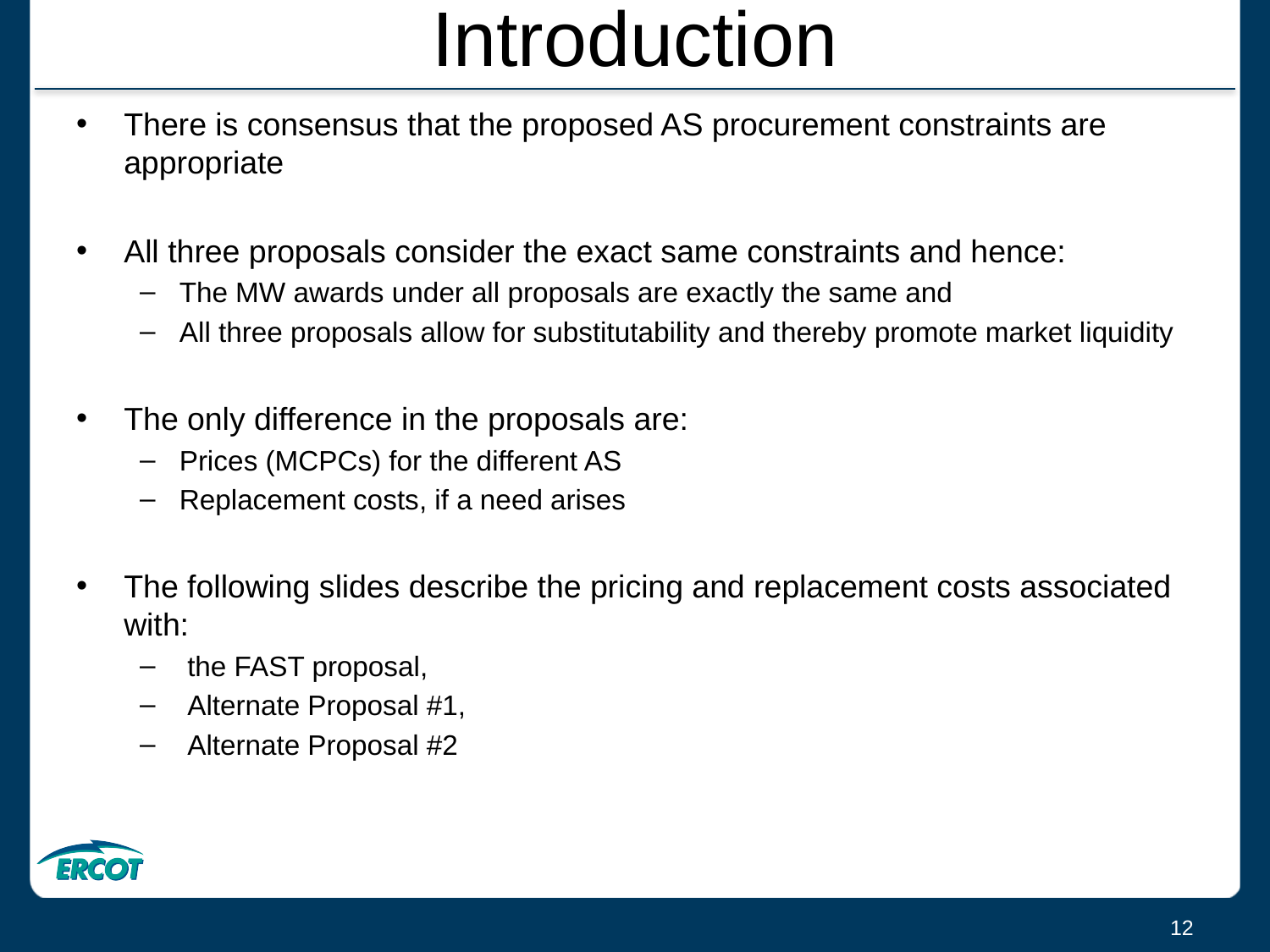

# Introduction
There is consensus that the proposed AS procurement constraints are appropriate

All three proposals consider the exact same constraints and hence:
The MW awards under all proposals are exactly the same and
All three proposals allow for substitutability and thereby promote market liquidity

The only difference in the proposals are:
Prices (MCPCs) for the different AS
Replacement costs, if a need arises

The following slides describe the pricing and replacement costs associated with:
 the FAST proposal,
 Alternate Proposal #1,
 Alternate Proposal #2

12